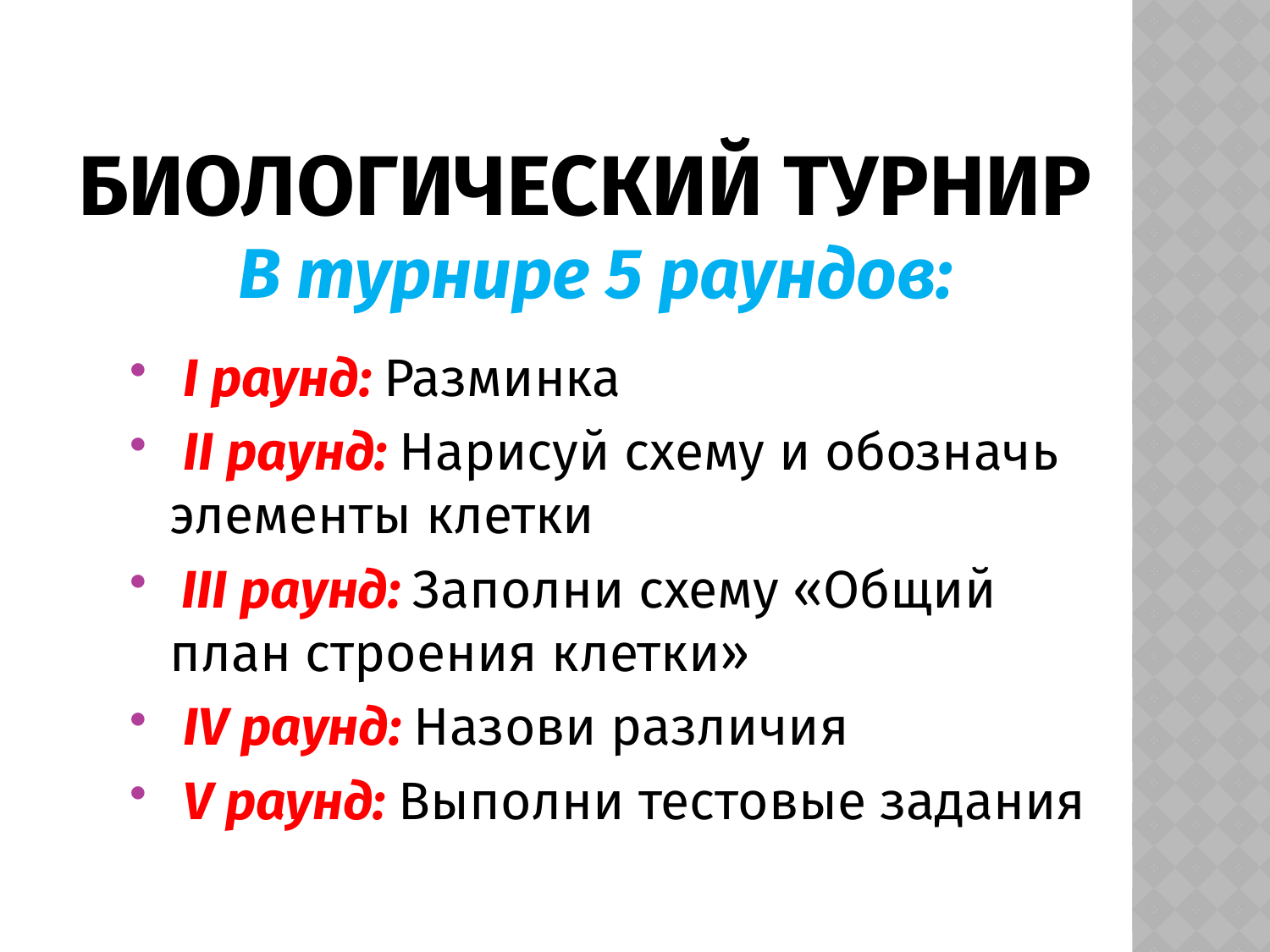

# Биологический турнир
В турнире 5 раундов:
 I раунд: Разминка
 II раунд: Нарисуй схему и обозначь элементы клетки
 III раунд: Заполни схему «Общий план строения клетки»
 IV раунд: Назови различия
 V раунд: Выполни тестовые задания